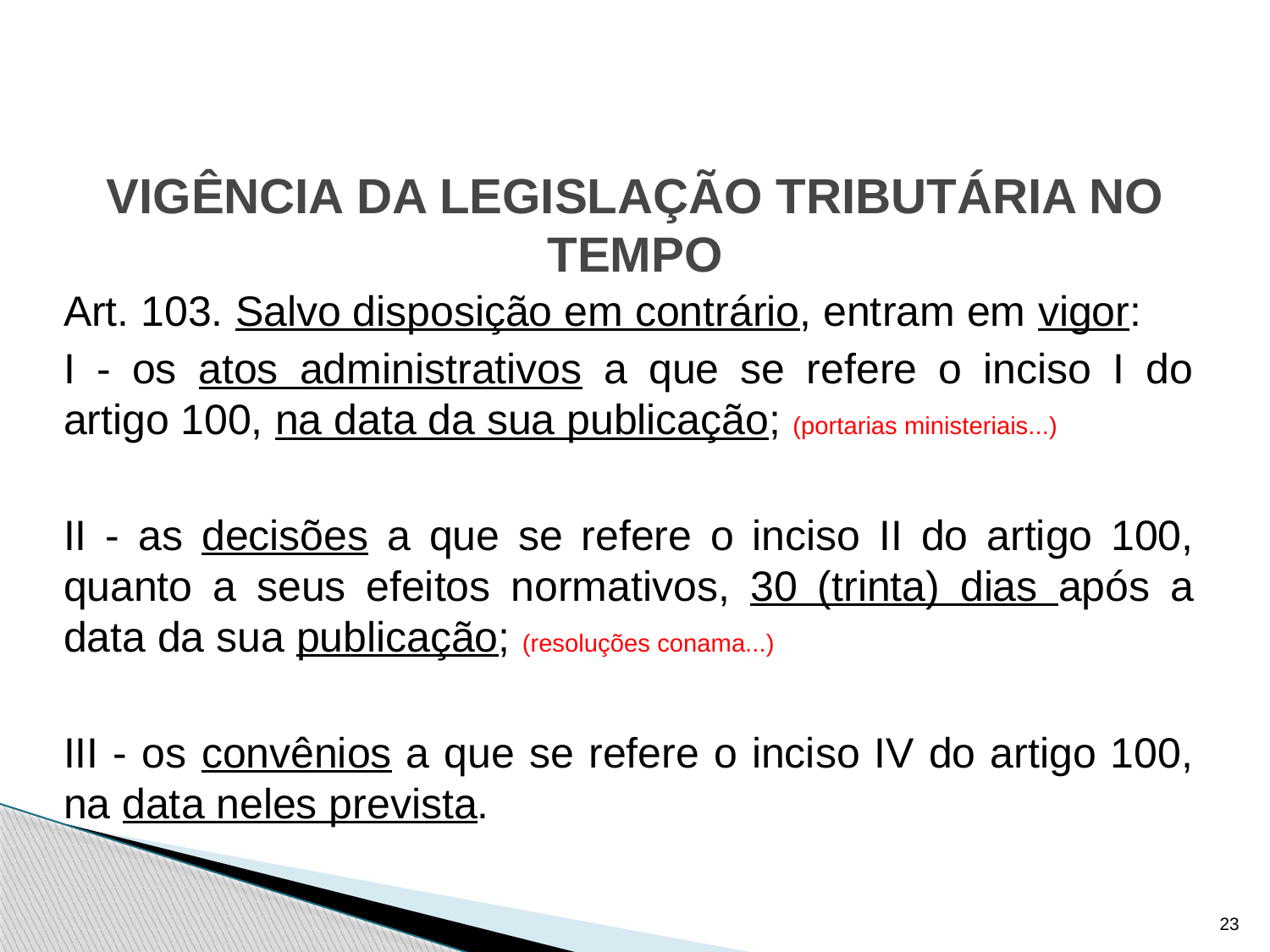

# VIGÊNCIA DA LEGISLAÇÃO TRIBUTÁRIA NO TEMPO
	Art. 103. Salvo disposição em contrário, entram em vigor:
	I - os atos administrativos a que se refere o inciso I do artigo 100, na data da sua publicação; (portarias ministeriais...)

	II - as decisões a que se refere o inciso II do artigo 100, quanto a seus efeitos normativos, 30 (trinta) dias após a data da sua publicação; (resoluções conama...)

	III - os convênios a que se refere o inciso IV do artigo 100, na data neles prevista.

23